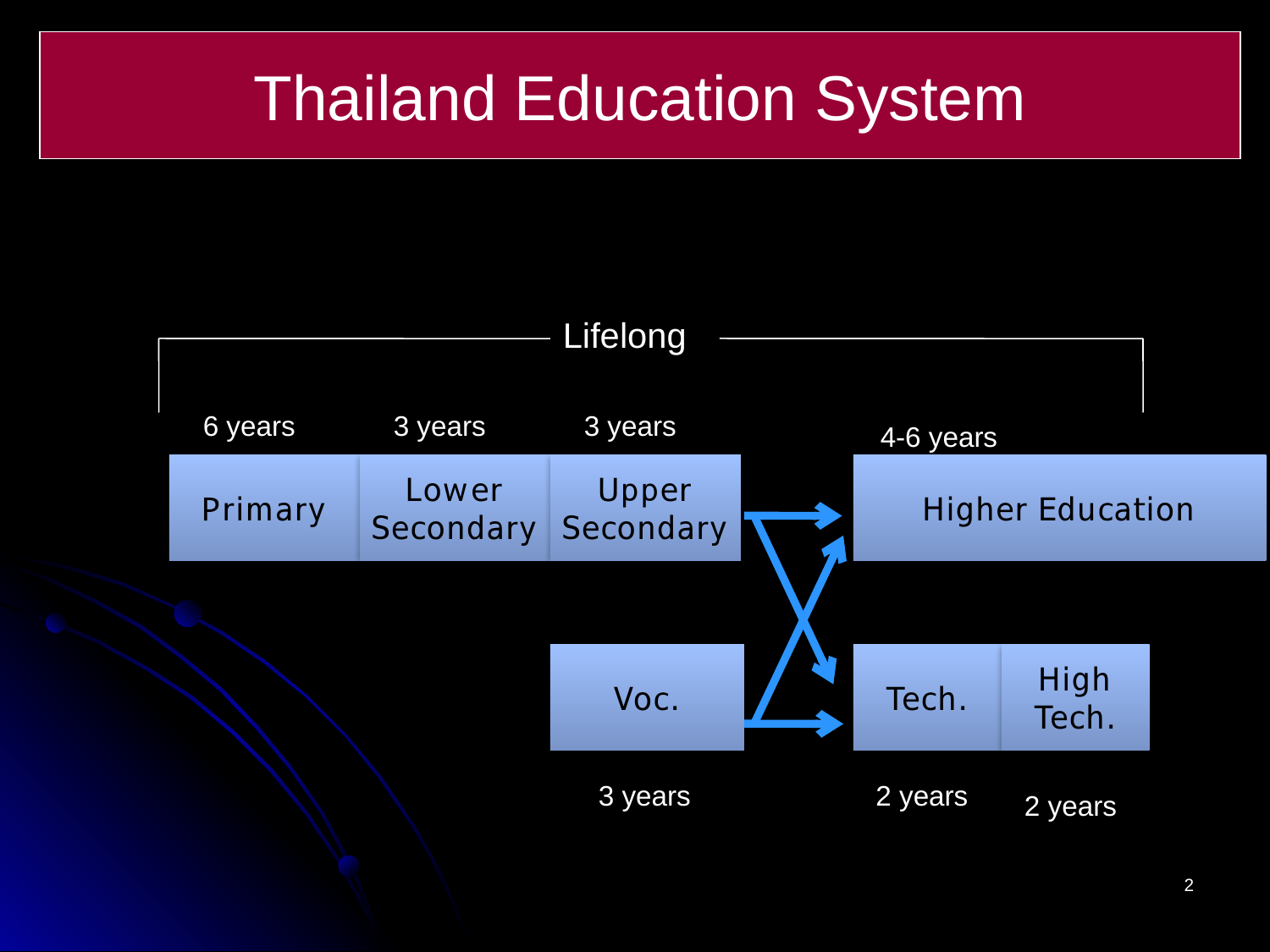

Thailand Education System
Lifelong

6 years
3 years
3 years
4-6 years
Primary
Lower
Secondary
Upper
Secondary
Higher Education
Voc.
Tech.
High
Tech.
3 years
2 years
2 years
2